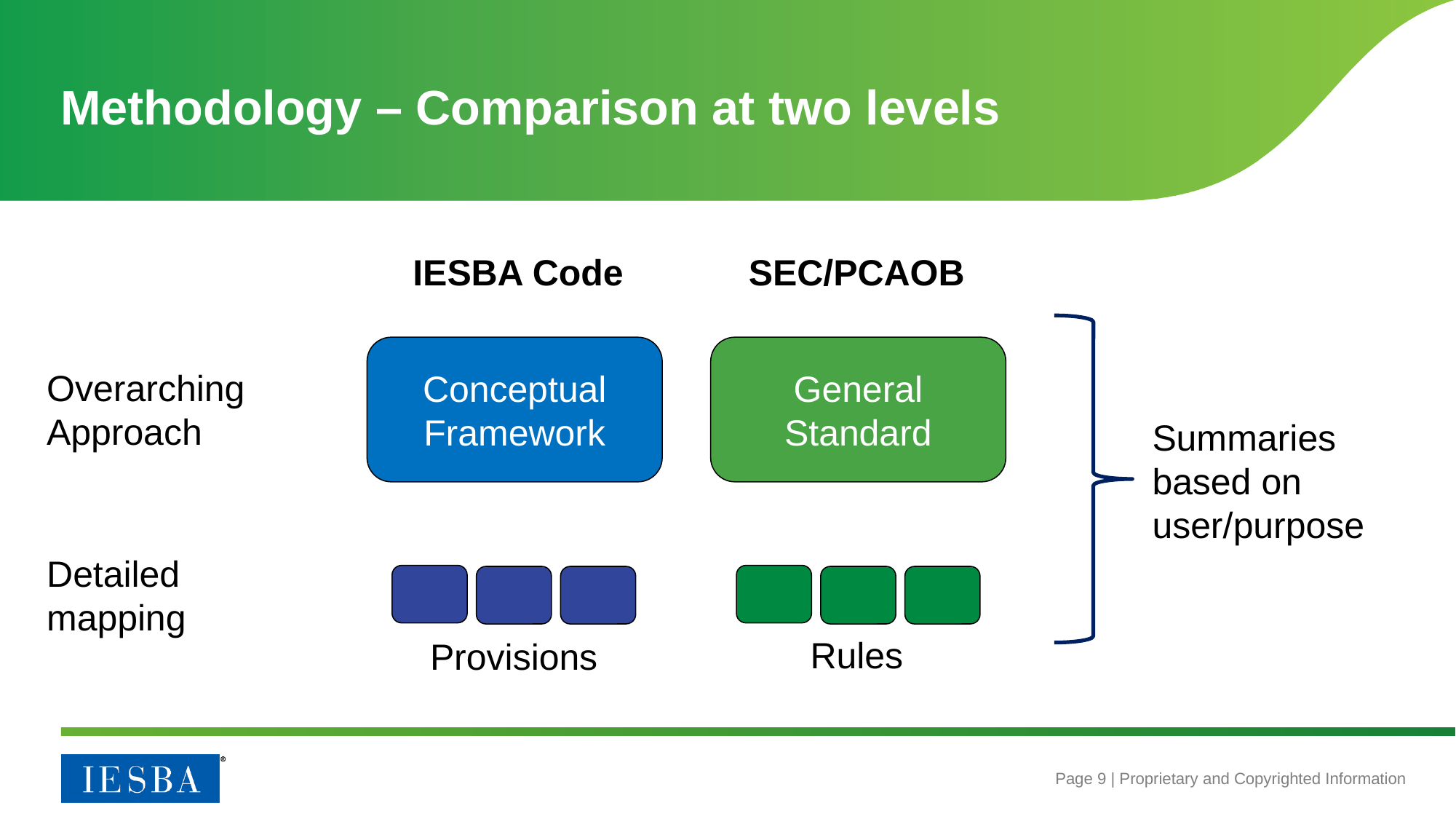

# Methodology – Comparison at two levels
IESBA Code
SEC/PCAOB

Conceptual Framework
General Standard
Overarching Approach
Summaries based on user/purpose
Detailed mapping

Rules
Provisions